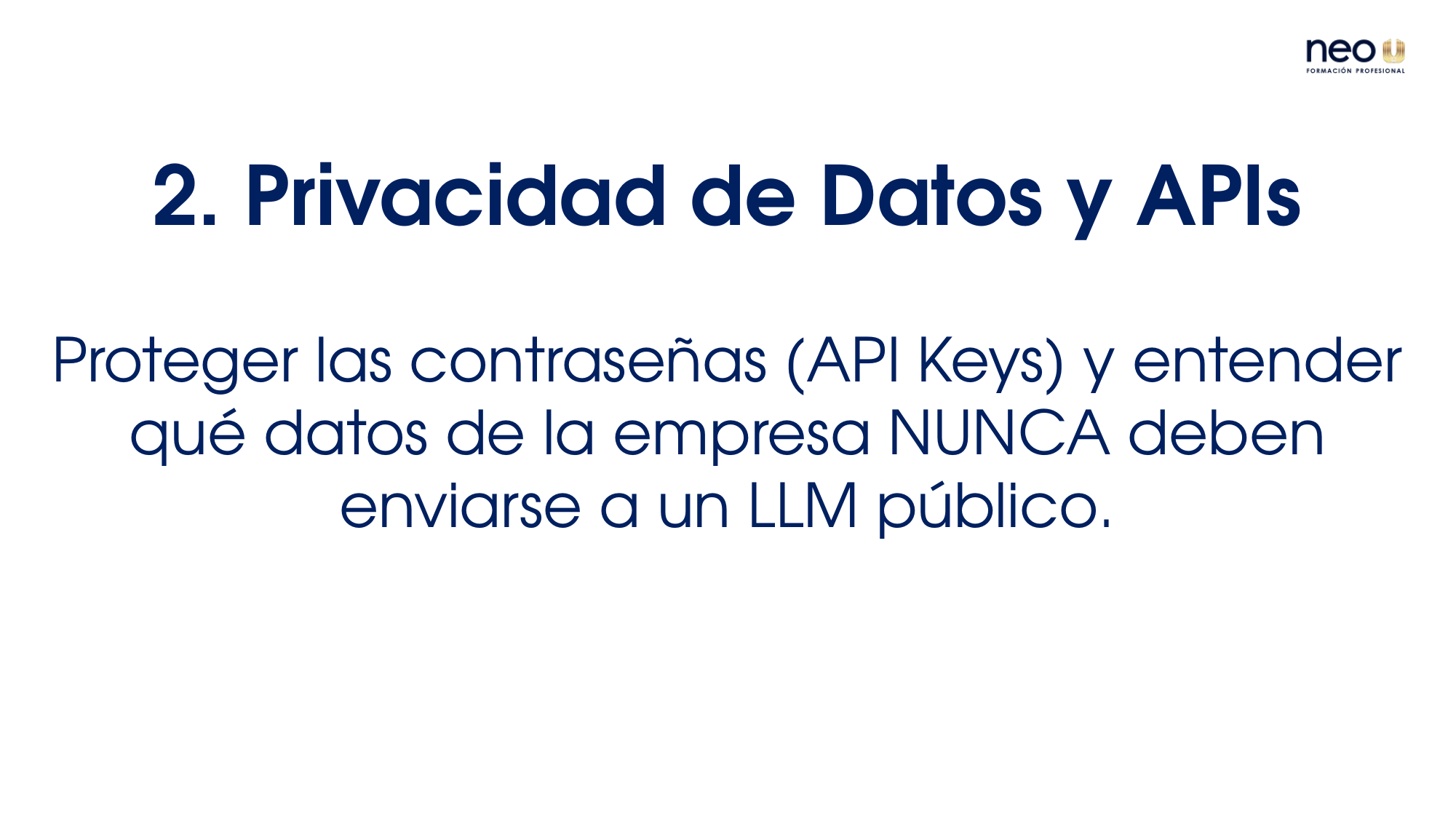

2. Privacidad de Datos y APIs
Proteger las contraseñas (API Keys) y entender qué datos de la empresa NUNCA deben enviarse a un LLM público.